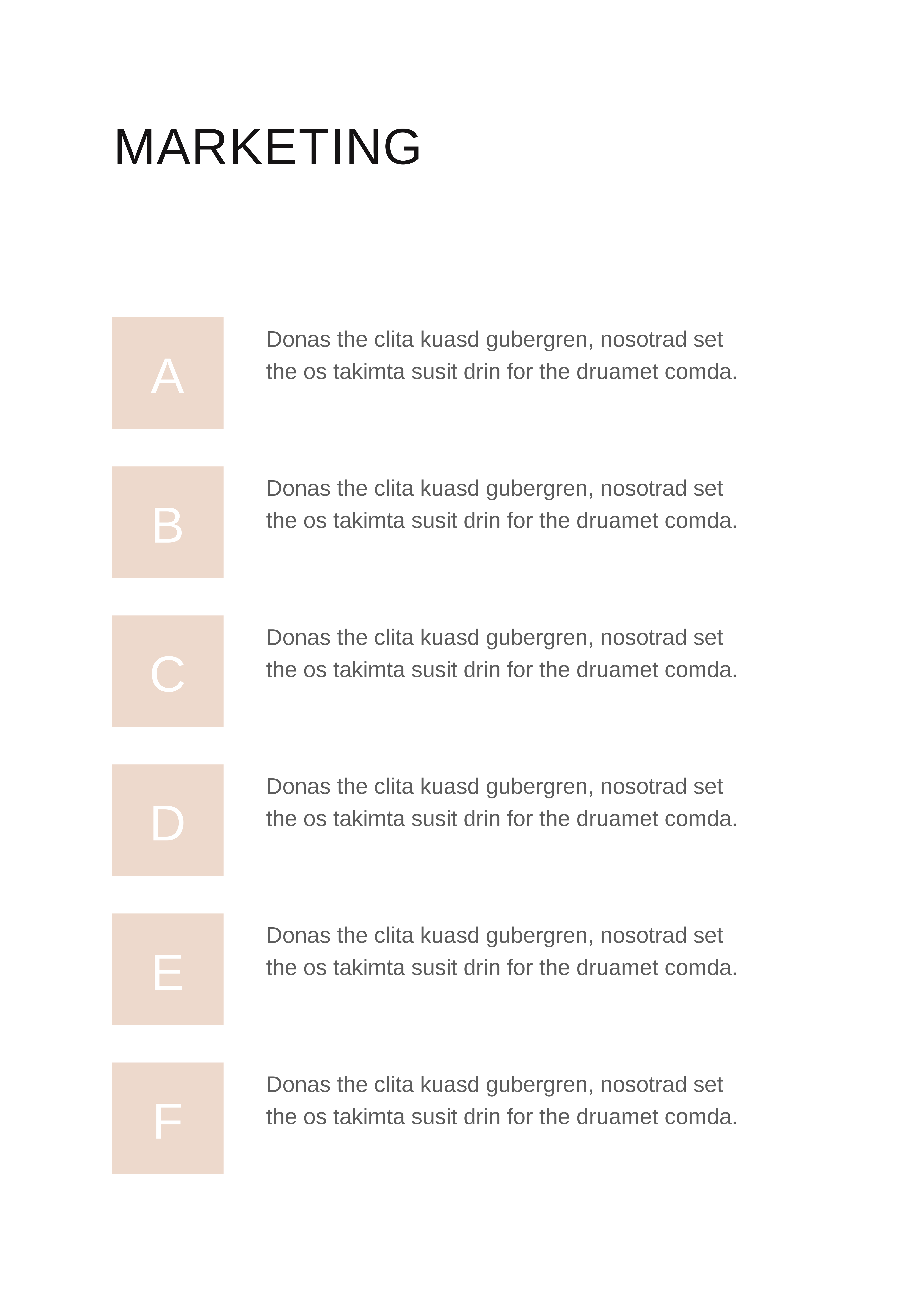

MARKETING

A
Donas the clita kuasd gubergren, nosotrad set the os takimta susit drin for the druamet comda.

B
Donas the clita kuasd gubergren, nosotrad set the os takimta susit drin for the druamet comda.

C
Donas the clita kuasd gubergren, nosotrad set the os takimta susit drin for the druamet comda.

D
Donas the clita kuasd gubergren, nosotrad set the os takimta susit drin for the druamet comda.

E
Donas the clita kuasd gubergren, nosotrad set the os takimta susit drin for the druamet comda.

F
Donas the clita kuasd gubergren, nosotrad set the os takimta susit drin for the druamet comda.